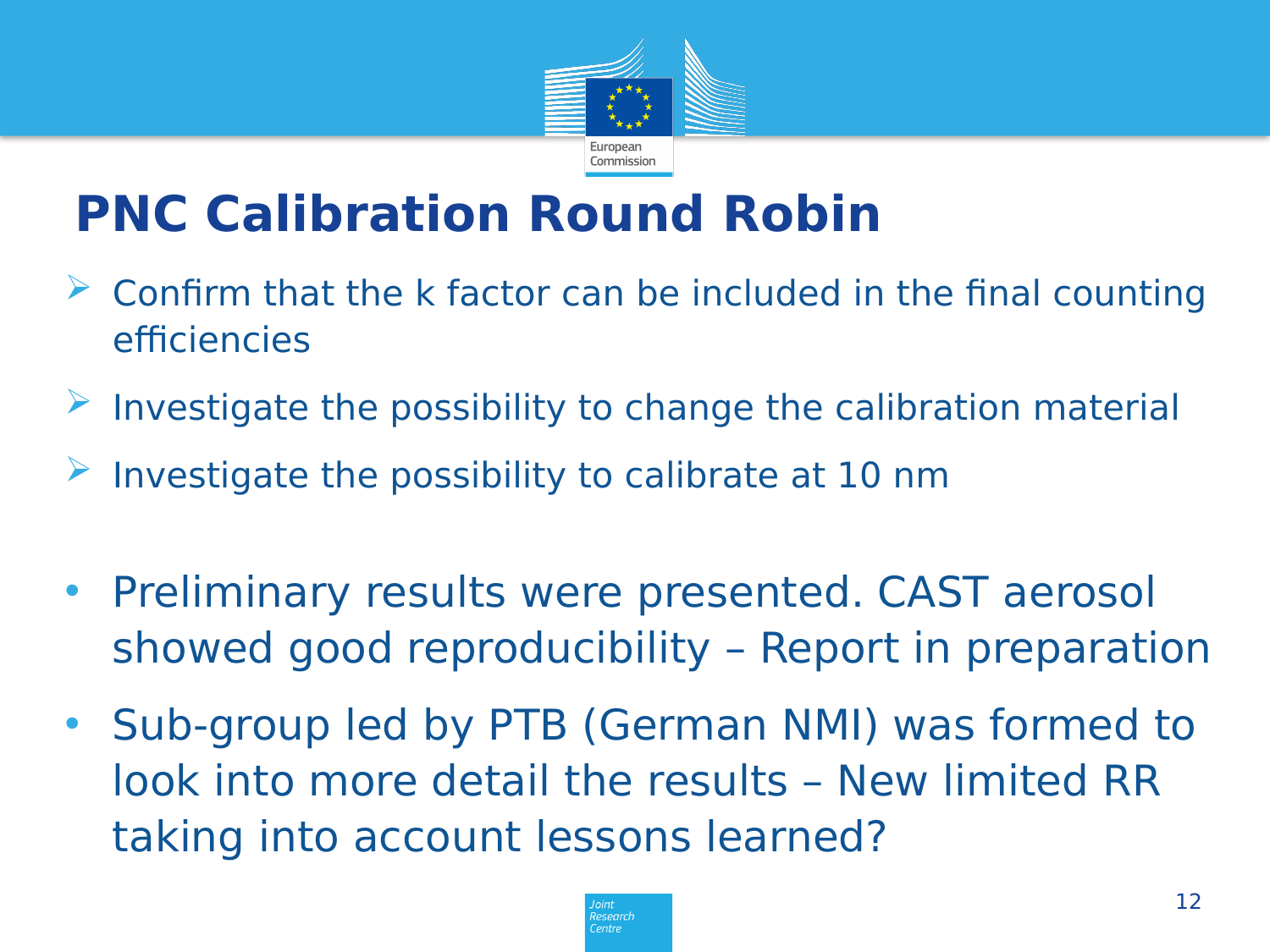

# PNC Calibration Round Robin
Confirm that the k factor can be included in the final counting efficiencies
Investigate the possibility to change the calibration material
Investigate the possibility to calibrate at 10 nm

Preliminary results were presented. CAST aerosol showed good reproducibility – Report in preparation
Sub-group led by PTB (German NMI) was formed to look into more detail the results – New limited RR taking into account lessons learned?